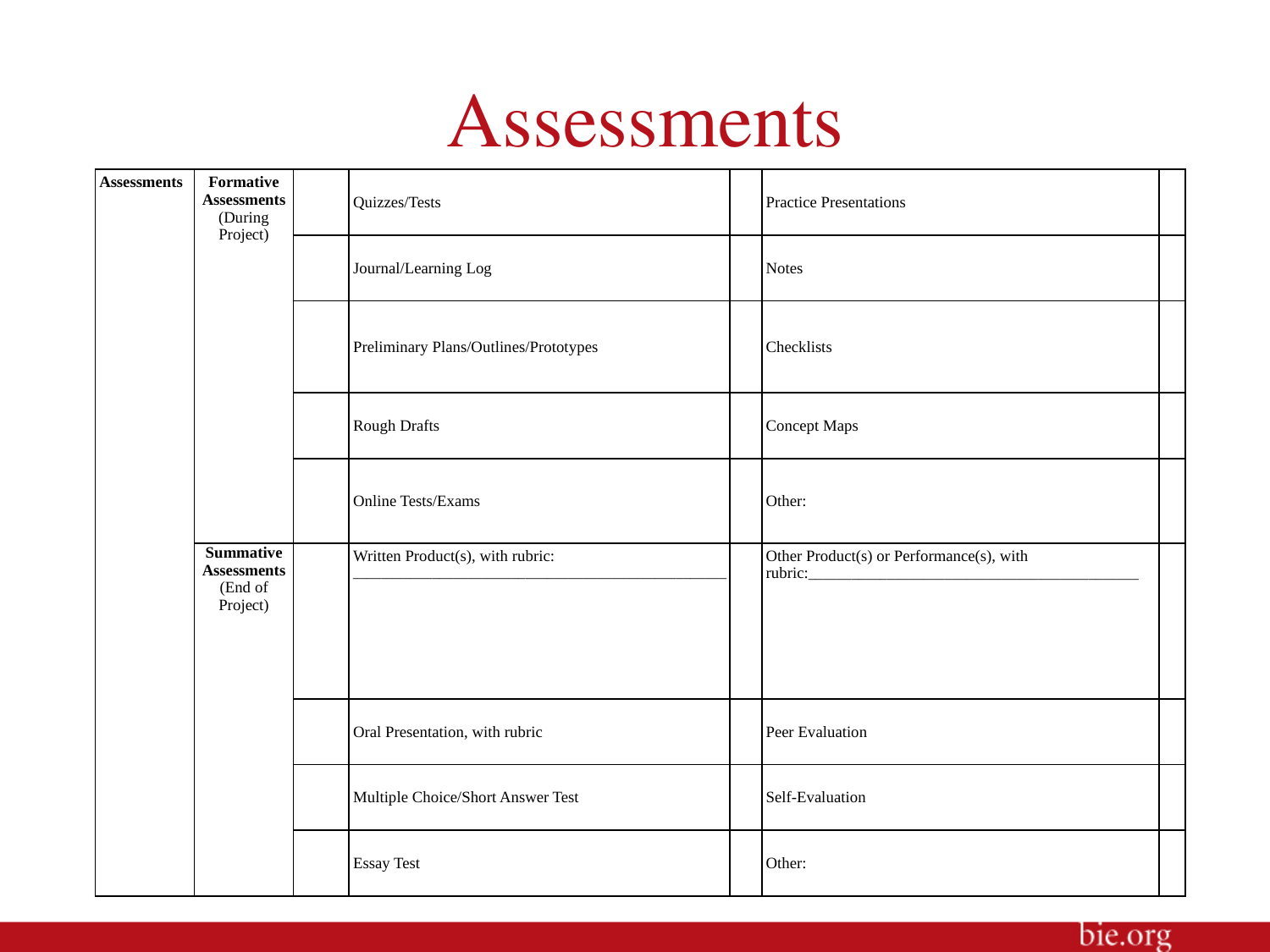

Assessments
| Assessments | Formative Assessments (During Project) |  | Quizzes/Tests |  | Practice Presentations |  |
| --- | --- | --- | --- | --- | --- | --- |
|  |  |  | Journal/Learning Log |  | Notes |  |
|  |  |  | Preliminary Plans/Outlines/Prototypes |  | Checklists |  |
|  |  |  | Rough Drafts |  | Concept Maps |  |
|  |  |  | Online Tests/Exams |  | Other: |  |
|  | Summative Assessments (End of Project) |  | Written Product(s), with rubric: \_\_\_\_\_\_\_\_\_\_\_\_\_\_\_\_\_\_\_\_\_\_\_\_\_\_\_\_\_\_\_\_\_\_\_\_\_\_\_\_\_\_\_\_\_\_\_\_\_\_\_\_ |  | Other Product(s) or Performance(s), with rubric:\_\_\_\_\_\_\_\_\_\_\_\_\_\_\_\_\_\_\_\_\_\_\_\_\_\_\_\_\_\_\_\_\_\_\_\_\_\_\_\_\_\_\_\_\_\_ |  |
|  |  |  | Oral Presentation, with rubric |  | Peer Evaluation |  |
|  |  |  | Multiple Choice/Short Answer Test |  | Self-Evaluation |  |
|  |  |  | Essay Test |  | Other: |  |